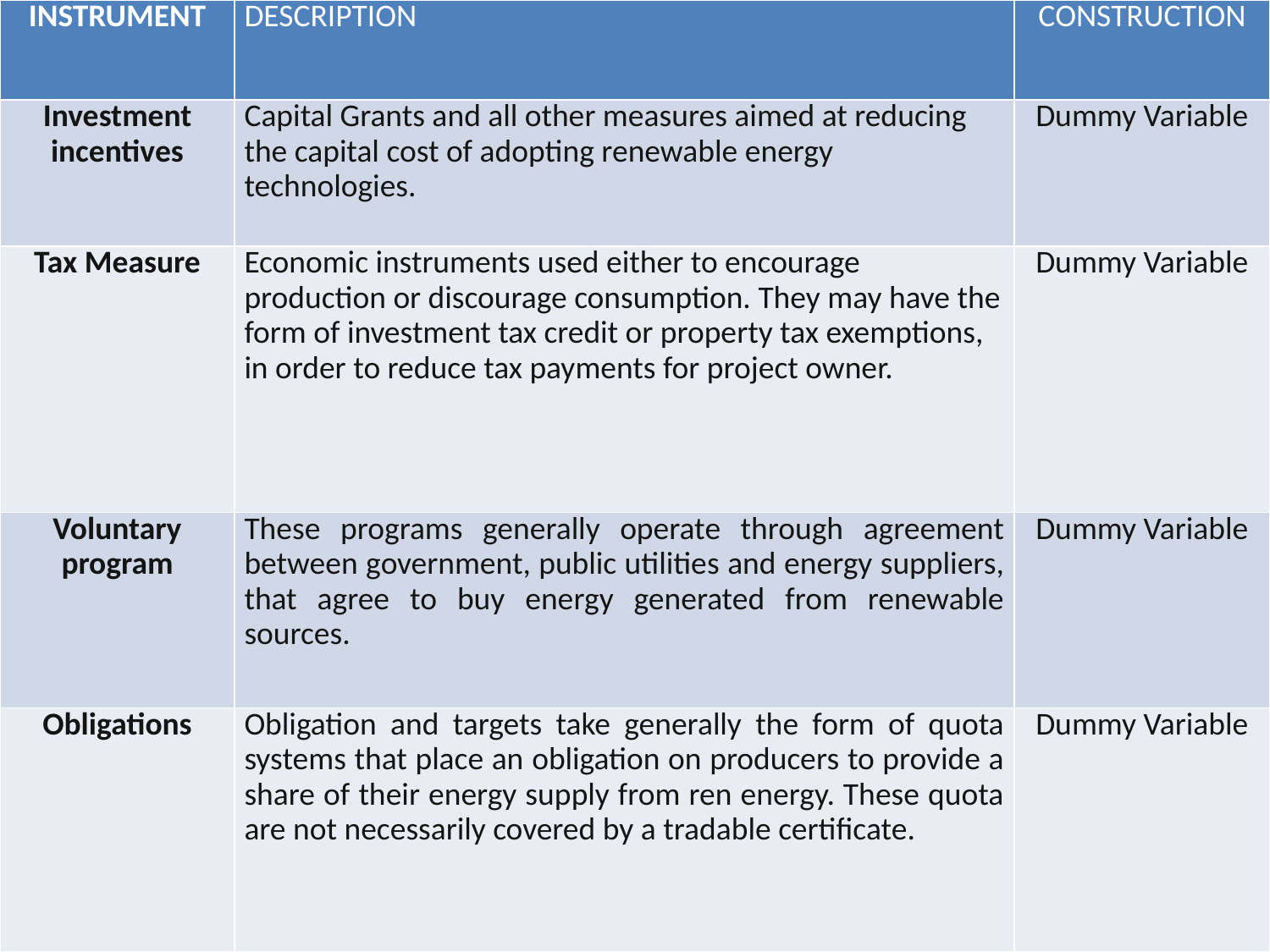

| INSTRUMENT | DESCRIPTION | CONSTRUCTION |
| --- | --- | --- |
| Investment incentives | Capital Grants and all other measures aimed at reducing the capital cost of adopting renewable energy technologies. | Dummy Variable |
| Tax Measure | Economic instruments used either to encourage production or discourage consumption. They may have the form of investment tax credit or property tax exemptions, in order to reduce tax payments for project owner. | Dummy Variable |
| Voluntary program | These programs generally operate through agreement between government, public utilities and energy suppliers, that agree to buy energy generated from renewable sources. | Dummy Variable |
| Obligations | Obligation and targets take generally the form of quota systems that place an obligation on producers to provide a share of their energy supply from ren energy. These quota are not necessarily covered by a tradable certificate. | Dummy Variable |